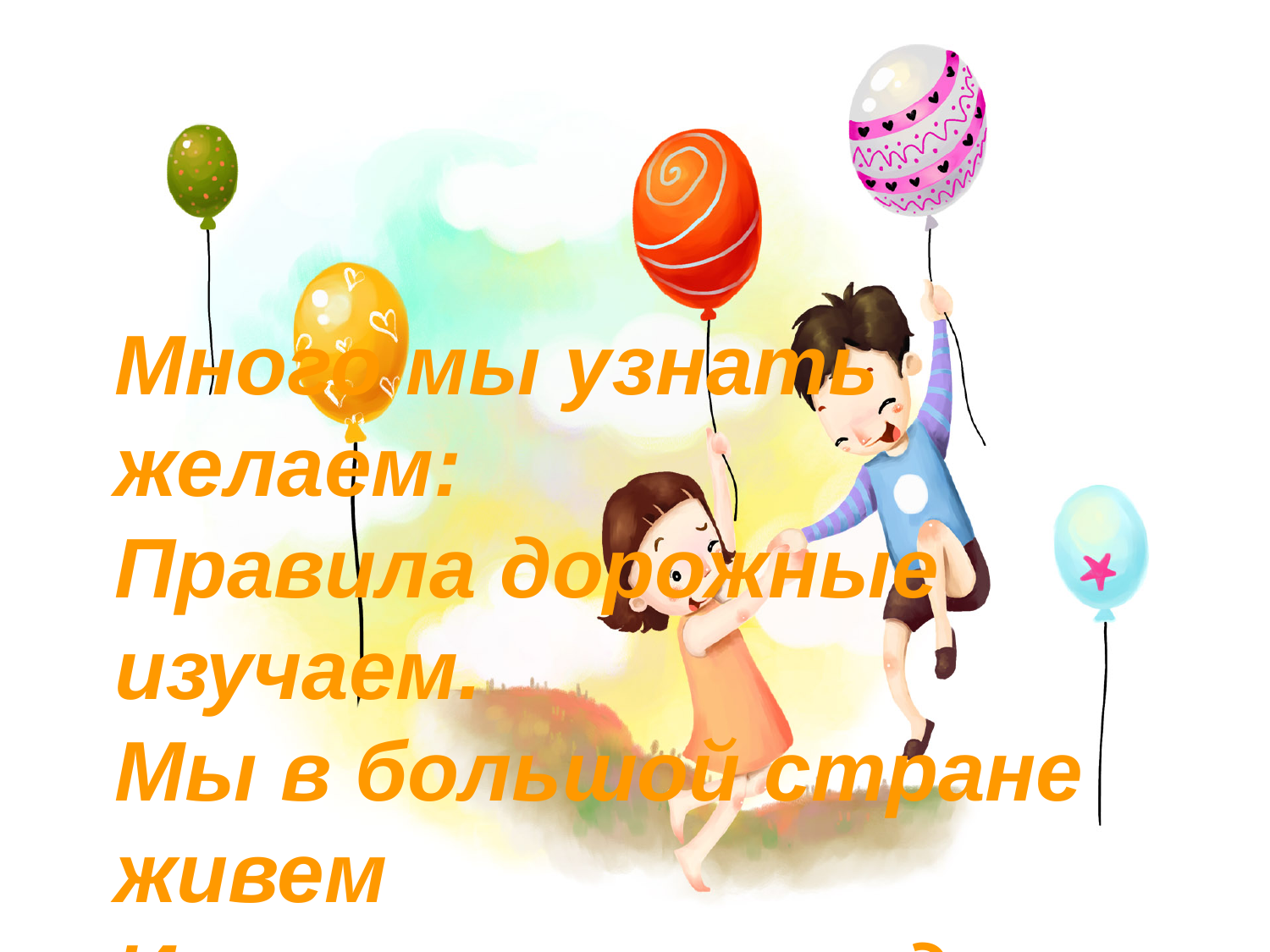

Много мы узнать желаем:
Правила дорожные изучаем.
Мы в большой стране живем
И взрослеем с каждым днем.